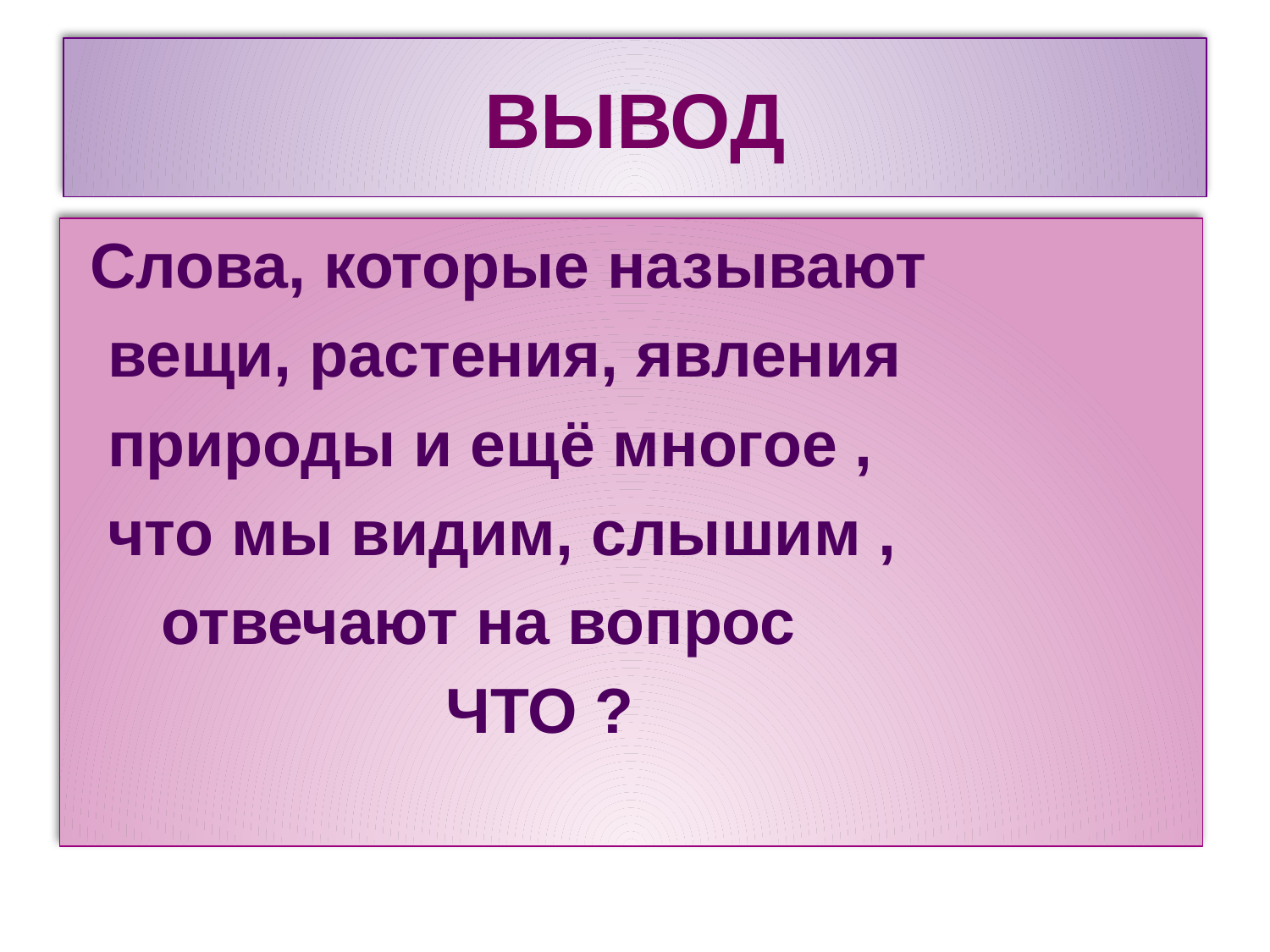

# ВЫВОД
 Слова, которые называют
  вещи, растения, явления
  природы и ещё многое ,
  что мы видим, слышим ,
     отвечают на вопрос
                     ЧТО ?